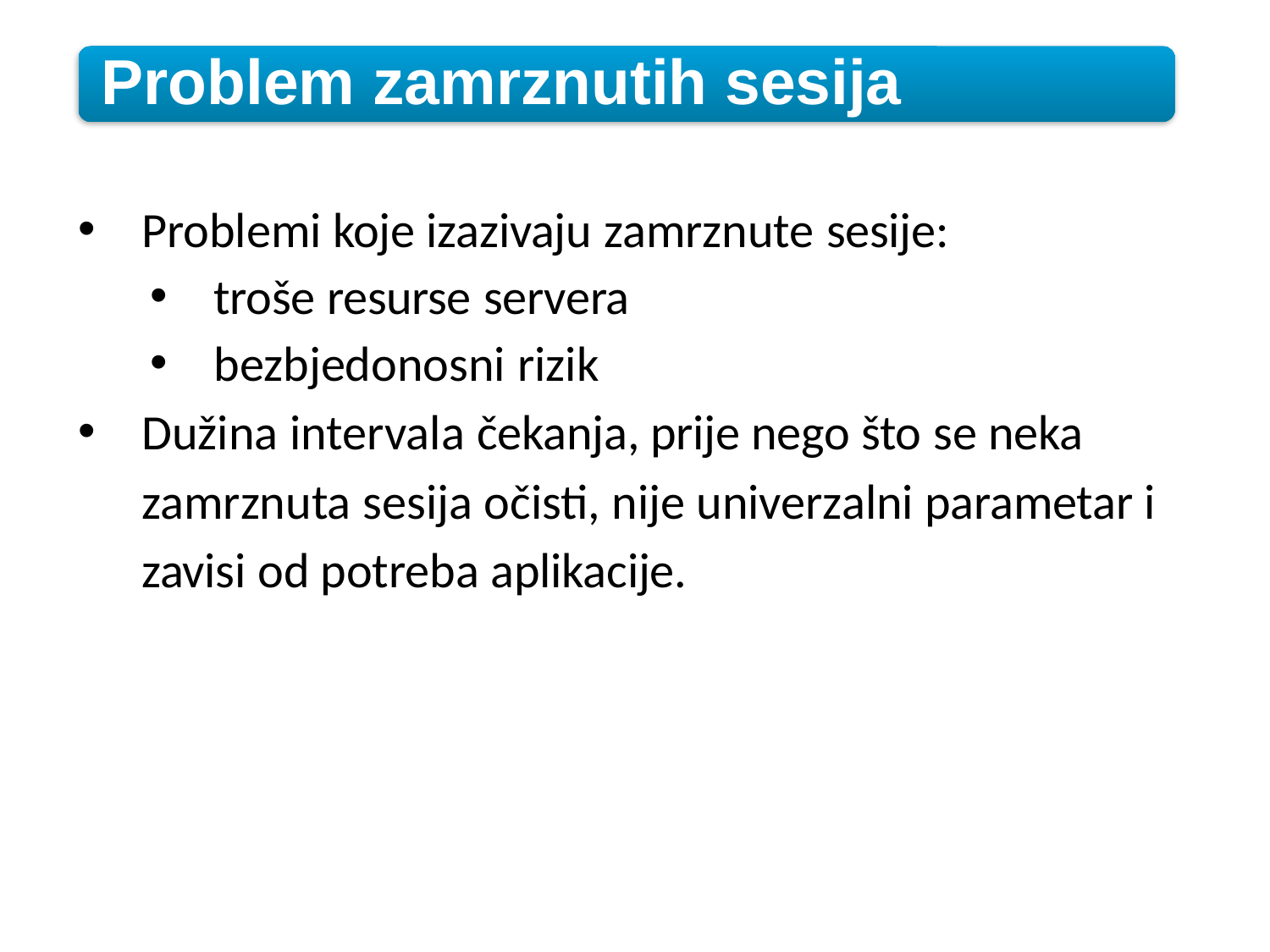

Problem zamrznutih sesija
Problemi koje izazivaju zamrznute sesije:
troše resurse servera
bezbjedonosni rizik
Dužina intervala čekanja, prije nego što se neka zamrznuta sesija očisti, nije univerzalni parametar i zavisi od potreba aplikacije.